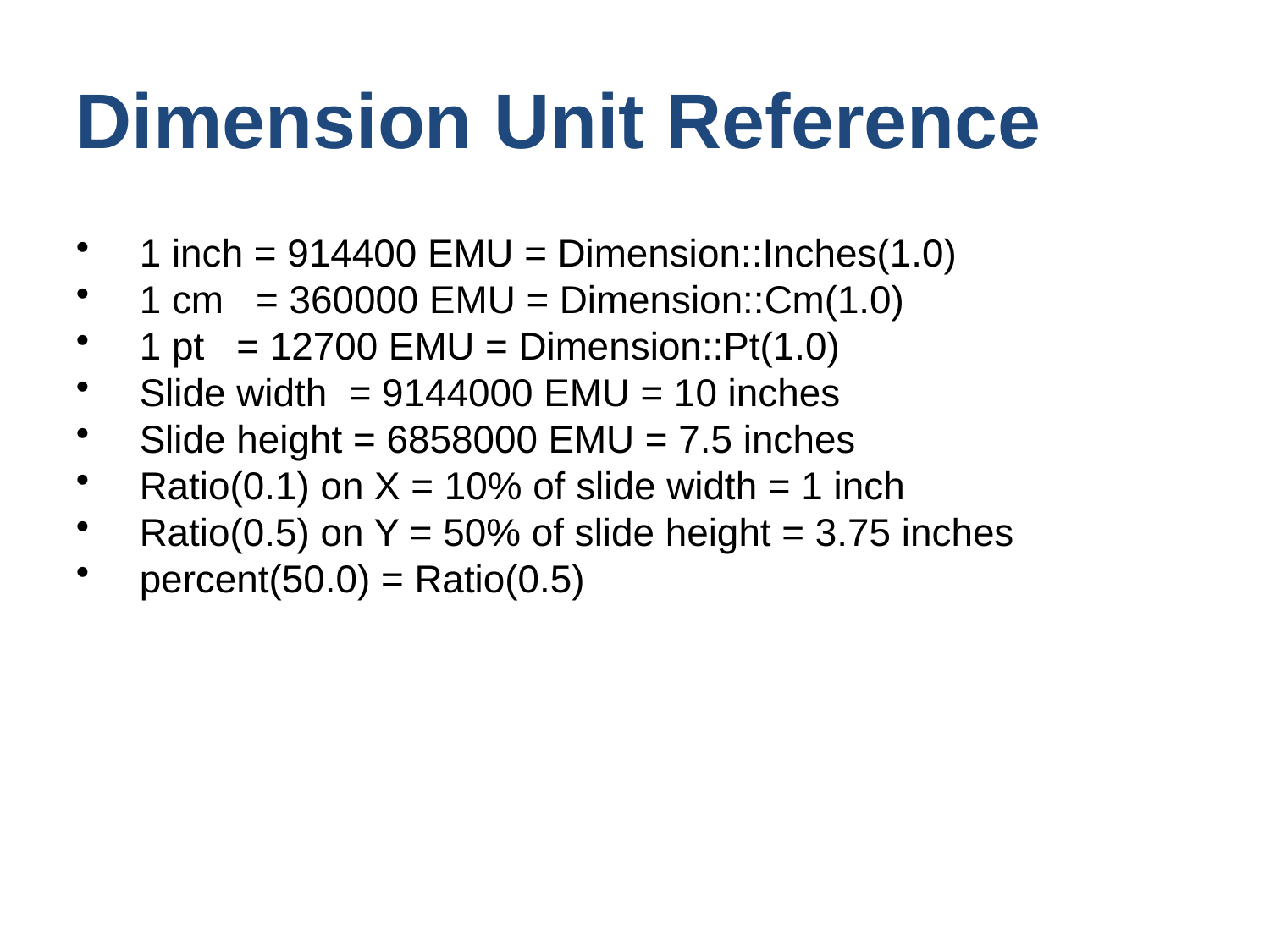

Dimension Unit Reference
1 inch = 914400 EMU = Dimension::Inches(1.0)
1 cm   = 360000 EMU = Dimension::Cm(1.0)
1 pt   = 12700 EMU = Dimension::Pt(1.0)
Slide width  = 9144000 EMU = 10 inches
Slide height = 6858000 EMU = 7.5 inches
Ratio(0.1) on X = 10% of slide width = 1 inch
Ratio(0.5) on Y = 50% of slide height = 3.75 inches
percent(50.0) = Ratio(0.5)